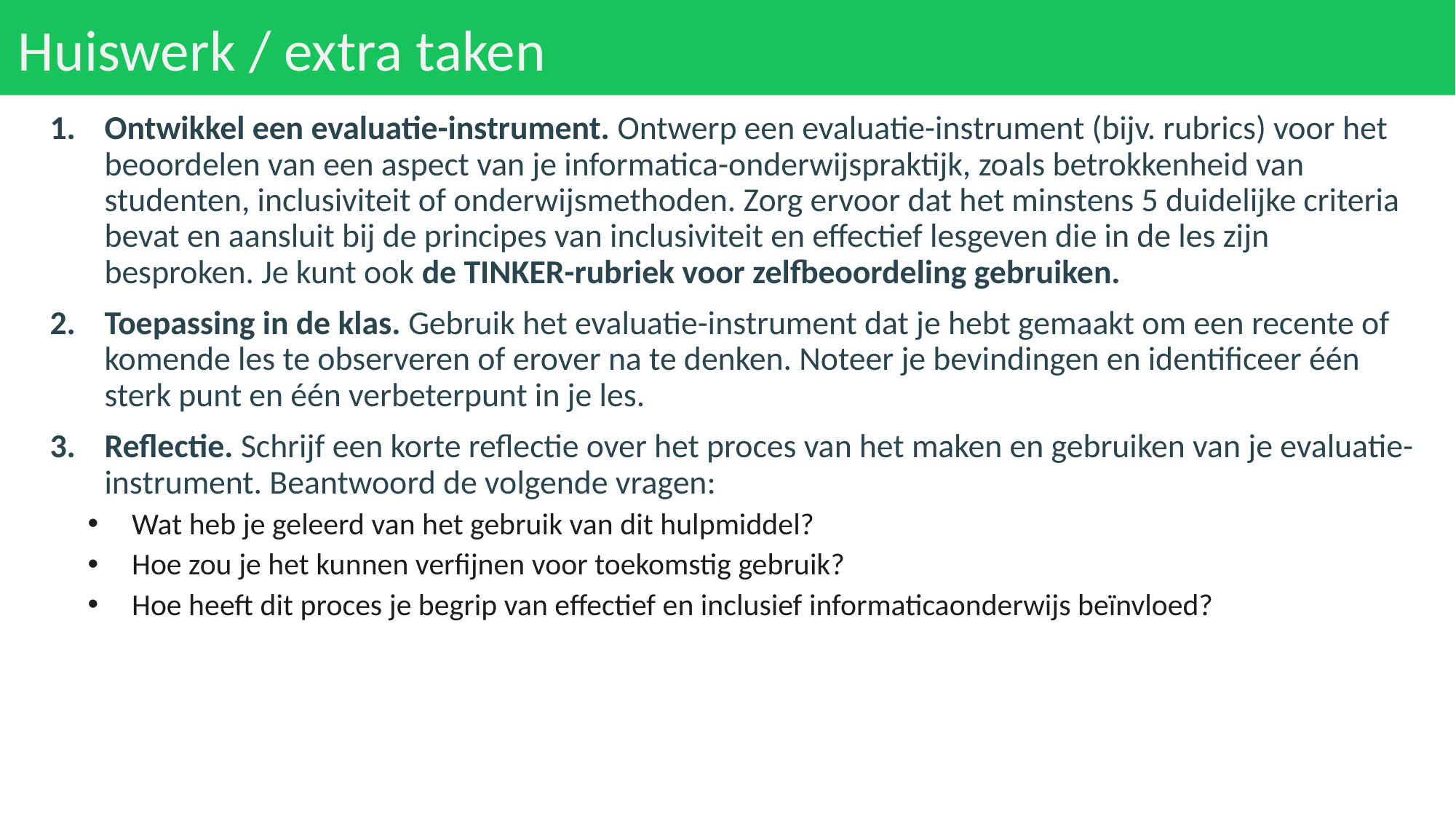

# Huiswerk / extra taken
Ontwikkel een evaluatie-instrument. Ontwerp een evaluatie-instrument (bijv. rubrics) voor het beoordelen van een aspect van je informatica-onderwijspraktijk, zoals betrokkenheid van studenten, inclusiviteit of onderwijsmethoden. Zorg ervoor dat het minstens 5 duidelijke criteria bevat en aansluit bij de principes van inclusiviteit en effectief lesgeven die in de les zijn besproken. Je kunt ook de TINKER-rubriek voor zelfbeoordeling gebruiken.
Toepassing in de klas. Gebruik het evaluatie-instrument dat je hebt gemaakt om een recente of komende les te observeren of erover na te denken. Noteer je bevindingen en identificeer één sterk punt en één verbeterpunt in je les.
Reflectie. Schrijf een korte reflectie over het proces van het maken en gebruiken van je evaluatie-instrument. Beantwoord de volgende vragen:
Wat heb je geleerd van het gebruik van dit hulpmiddel?
Hoe zou je het kunnen verfijnen voor toekomstig gebruik?
Hoe heeft dit proces je begrip van effectief en inclusief informaticaonderwijs beïnvloed?